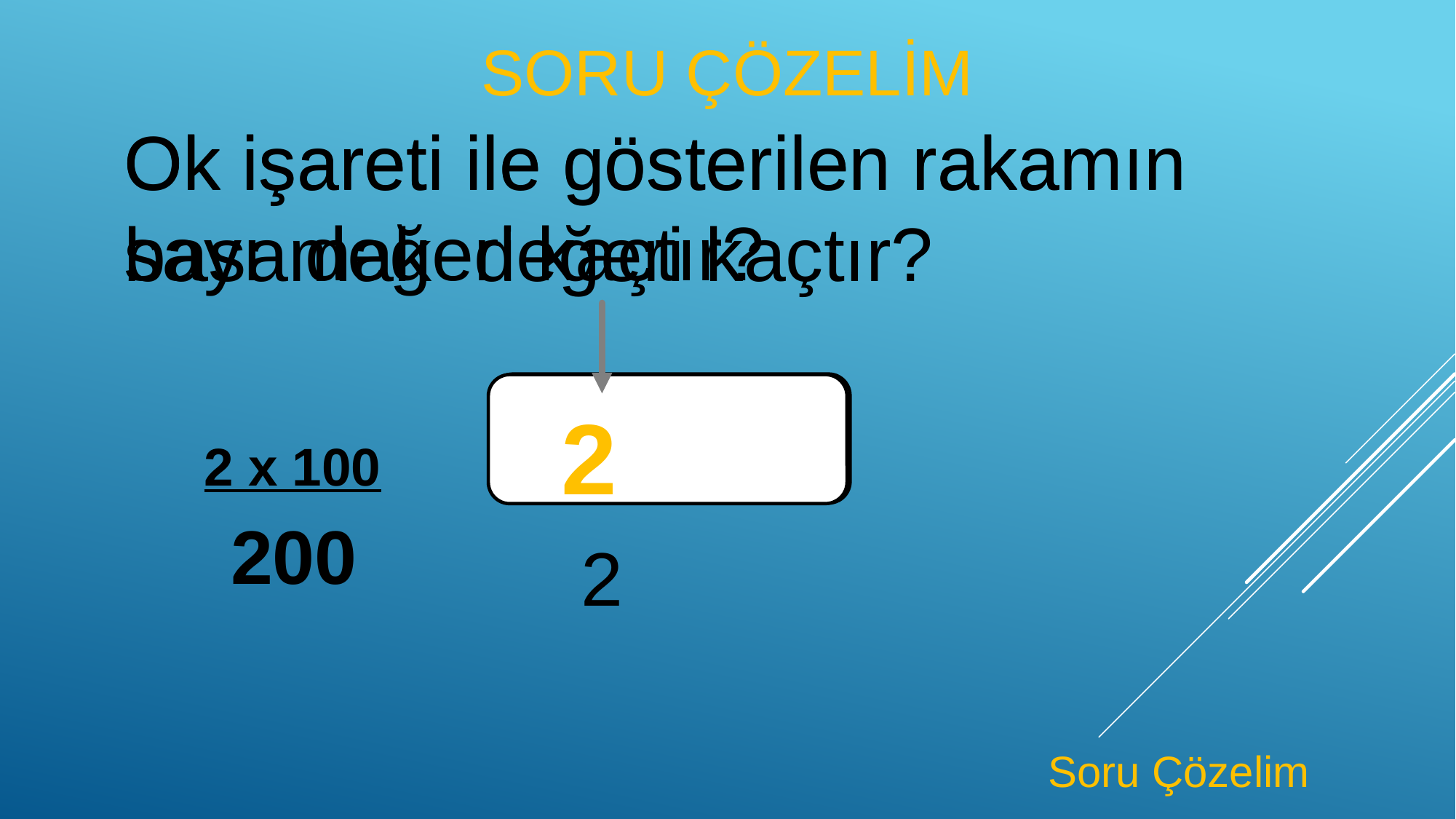

# Soru Çözelim
Ok işareti ile gösterilen rakamın sayı  değeri kaçtır?
Ok işareti ile gösterilen rakamın basamak  değeri kaçtır?
209
  2
2 x 100
200
2
Soru Çözelim